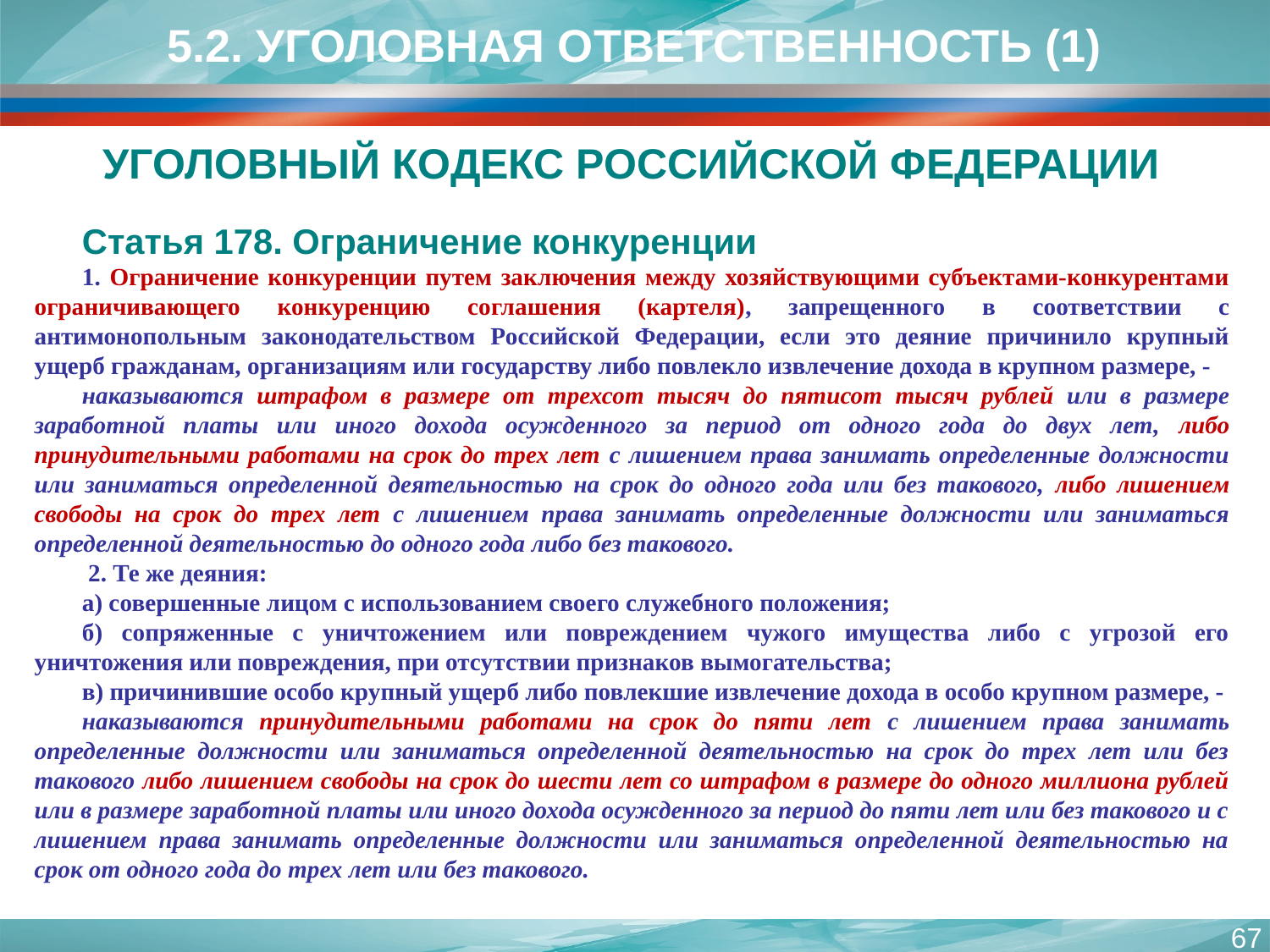

5.2. УГОЛОВНАЯ ОТВЕТСТВЕННОСТЬ (1)
  УГОЛОВНЫЙ КОДЕКС РОССИЙСКОЙ ФЕДЕРАЦИИ
Статья 178. Ограничение конкуренции
1. Ограничение конкуренции путем заключения между хозяйствующими субъектами-конкурентами ограничивающего конкуренцию соглашения (картеля), запрещенного в соответствии с антимонопольным законодательством Российской Федерации, если это деяние причинило крупный ущерб гражданам, организациям или государству либо повлекло извлечение дохода в крупном размере, -
наказываются штрафом в размере от трехсот тысяч до пятисот тысяч рублей или в размере заработной платы или иного дохода осужденного за период от одного года до двух лет, либо принудительными работами на срок до трех лет с лишением права занимать определенные должности или заниматься определенной деятельностью на срок до одного года или без такового, либо лишением свободы на срок до трех лет с лишением права занимать определенные должности или заниматься определенной деятельностью до одного года либо без такового.
 2. Те же деяния:
а) совершенные лицом с использованием своего служебного положения;
б) сопряженные с уничтожением или повреждением чужого имущества либо с угрозой его уничтожения или повреждения, при отсутствии признаков вымогательства;
в) причинившие особо крупный ущерб либо повлекшие извлечение дохода в особо крупном размере, -
наказываются принудительными работами на срок до пяти лет с лишением права занимать определенные должности или заниматься определенной деятельностью на срок до трех лет или без такового либо лишением свободы на срок до шести лет со штрафом в размере до одного миллиона рублей или в размере заработной платы или иного дохода осужденного за период до пяти лет или без такового и с лишением права занимать определенные должности или заниматься определенной деятельностью на срок от одного года до трех лет или без такового.
67